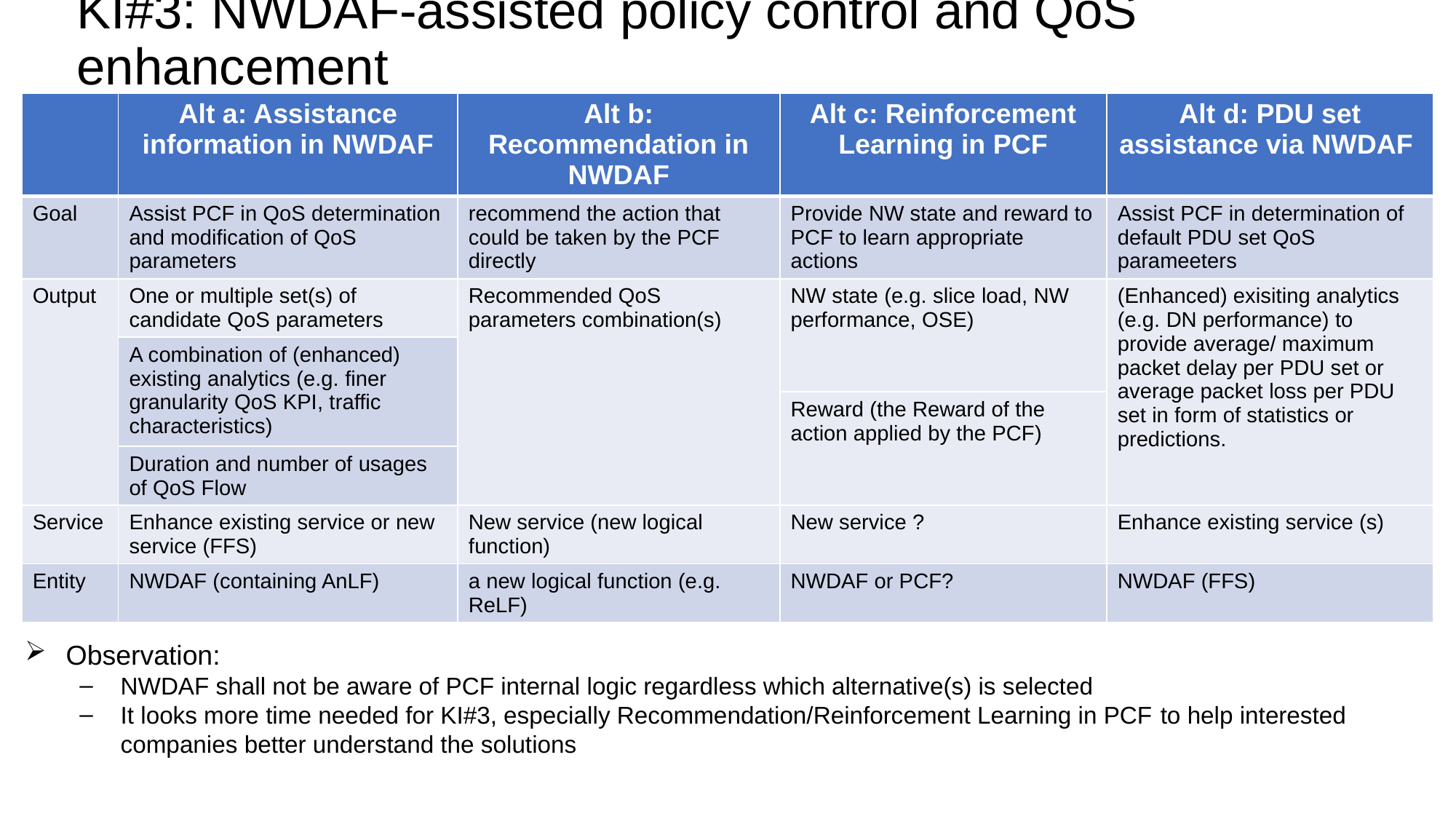

# KI#3: NWDAF-assisted policy control and QoS enhancement
|  | Alt a: Assistance information in NWDAF | Alt b: Recommendation in NWDAF | Alt c: Reinforcement Learning in PCF | Alt d: PDU set assistance via NWDAF |
| --- | --- | --- | --- | --- |
| Goal | Assist PCF in QoS determination and modification of QoS parameters | recommend the action that could be taken by the PCF directly | Provide NW state and reward to PCF to learn appropriate actions | Assist PCF in determination of default PDU set QoS parameeters |
| Output | One or multiple set(s) of candidate QoS parameters | Recommended QoS parameters combination(s) | NW state (e.g. slice load, NW performance, OSE) | (Enhanced) exisiting analytics (e.g. DN performance) to provide average/ maximum packet delay per PDU set or average packet loss per PDU set in form of statistics or predictions. |
|  | A combination of (enhanced) existing analytics (e.g. finer granularity QoS KPI, traffic characteristics) |  |  |  |
|  |  |  | Reward (the Reward of the action applied by the PCF) |  |
|  | Duration and number of usages of QoS Flow |  |  |  |
| Service | Enhance existing service or new service (FFS) | New service (new logical function) | New service ? | Enhance existing service (s) |
| Entity | NWDAF (containing AnLF) | a new logical function (e.g. ReLF) | NWDAF or PCF? | NWDAF (FFS) |
Observation:
NWDAF shall not be aware of PCF internal logic regardless which alternative(s) is selected
It looks more time needed for KI#3, especially Recommendation/Reinforcement Learning in PCF to help interested companies better understand the solutions